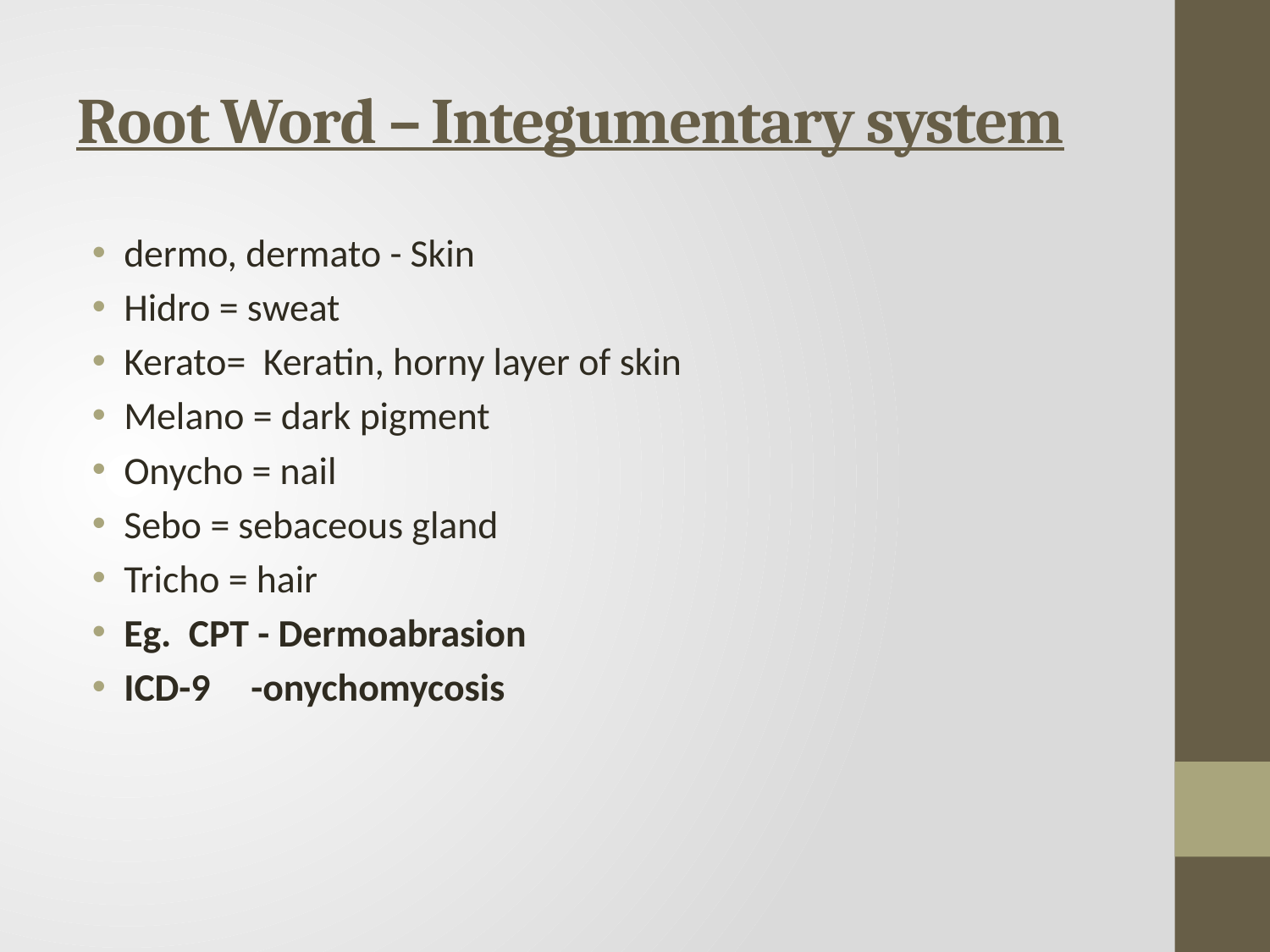

# Root Word – Integumentary system
dermo, dermato - Skin
Hidro = sweat
Kerato=  Keratin, horny layer of skin
Melano = dark pigment
Onycho = nail
Sebo = sebaceous gland
Tricho = hair
Eg.  CPT - Dermoabrasion
ICD-9	-onychomycosis